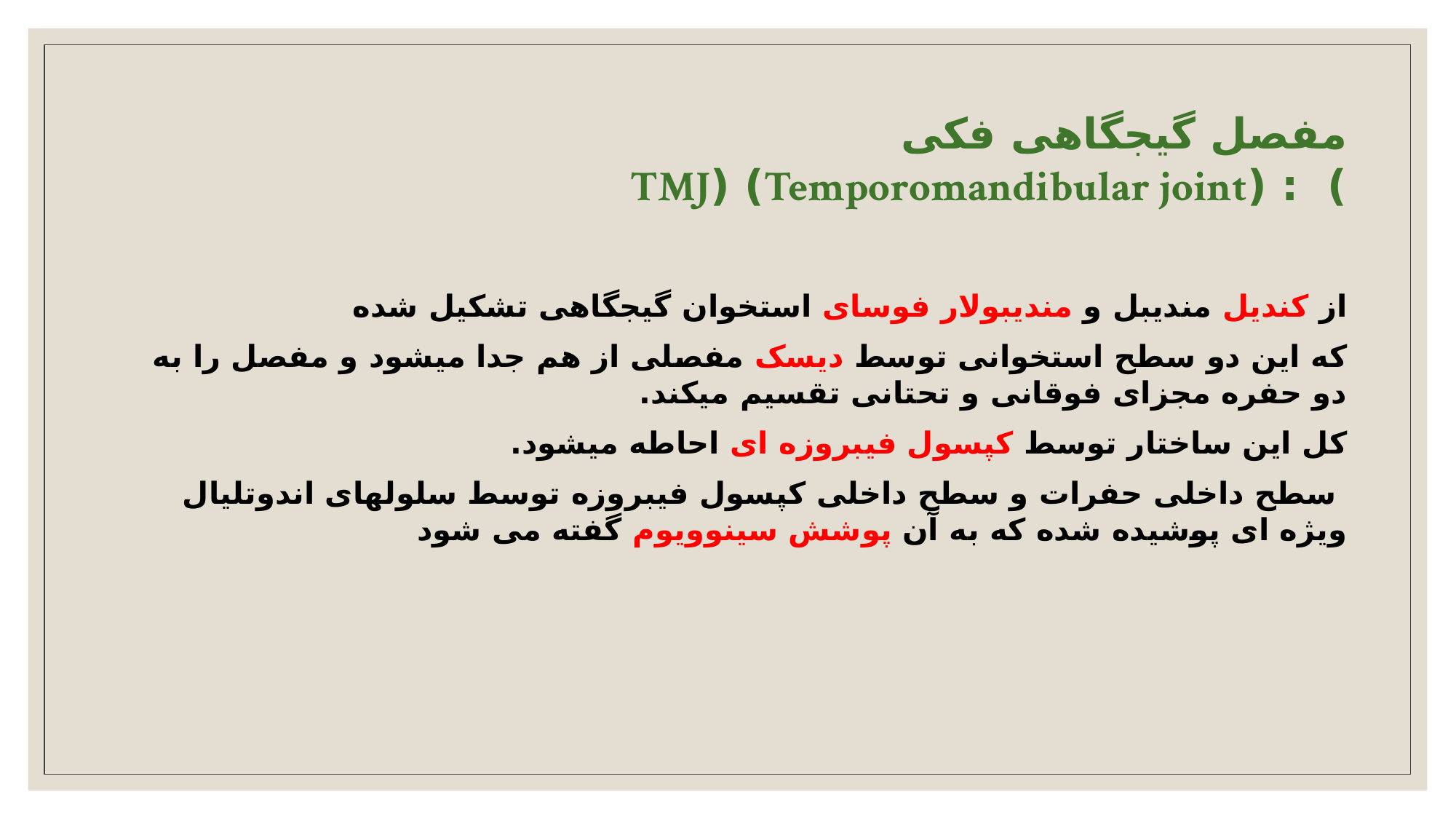

مفصل گیجگاهی فکی
)  : (Temporomandibular joint) (TMJ

از کندیل مندیبل و مندیبولار فوسای استخوان گیجگاهی تشکیل شده
که این دو سطح استخوانی توسط دیسک مفصلی از هم جدا میشود و مفصل را به دو حفره مجزای فوقانی و تحتانی تقسیم میکند.
کل این ساختار توسط کپسول فیبروزه ای احاطه میشود.
 سطح داخلی حفرات و سطح داخلی کپسول فیبروزه توسط سلولهای اندوتلیال ویژه ای پوشیده شده که به آن پوشش سینوویوم گفته می شود